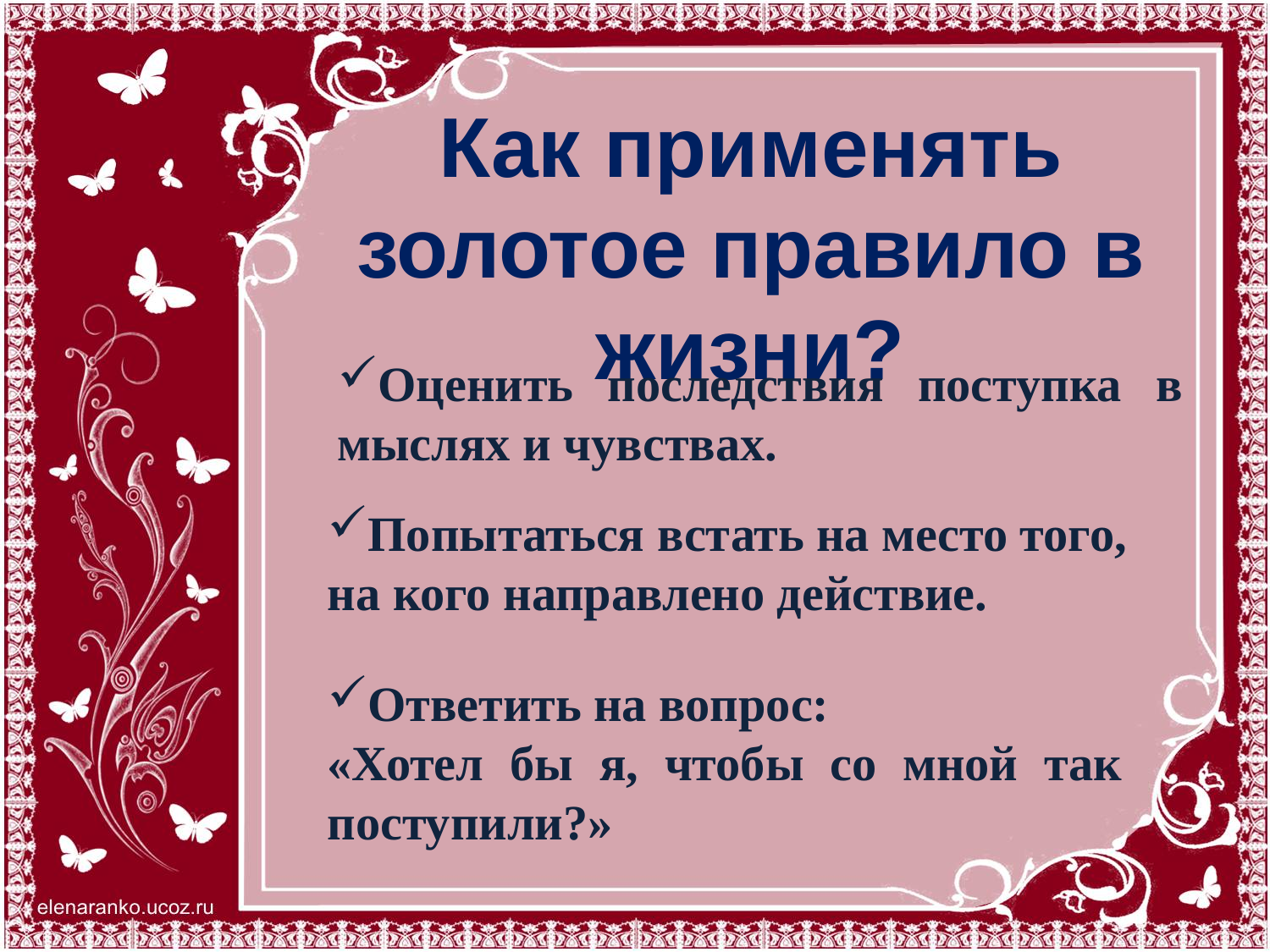

Как применять золотое правило в жизни?
Оценить последствия поступка в мыслях и чувствах.
Попытаться встать на место того, на кого направлено действие.
Ответить на вопрос:
«Хотел бы я, чтобы со мной так поступили?»